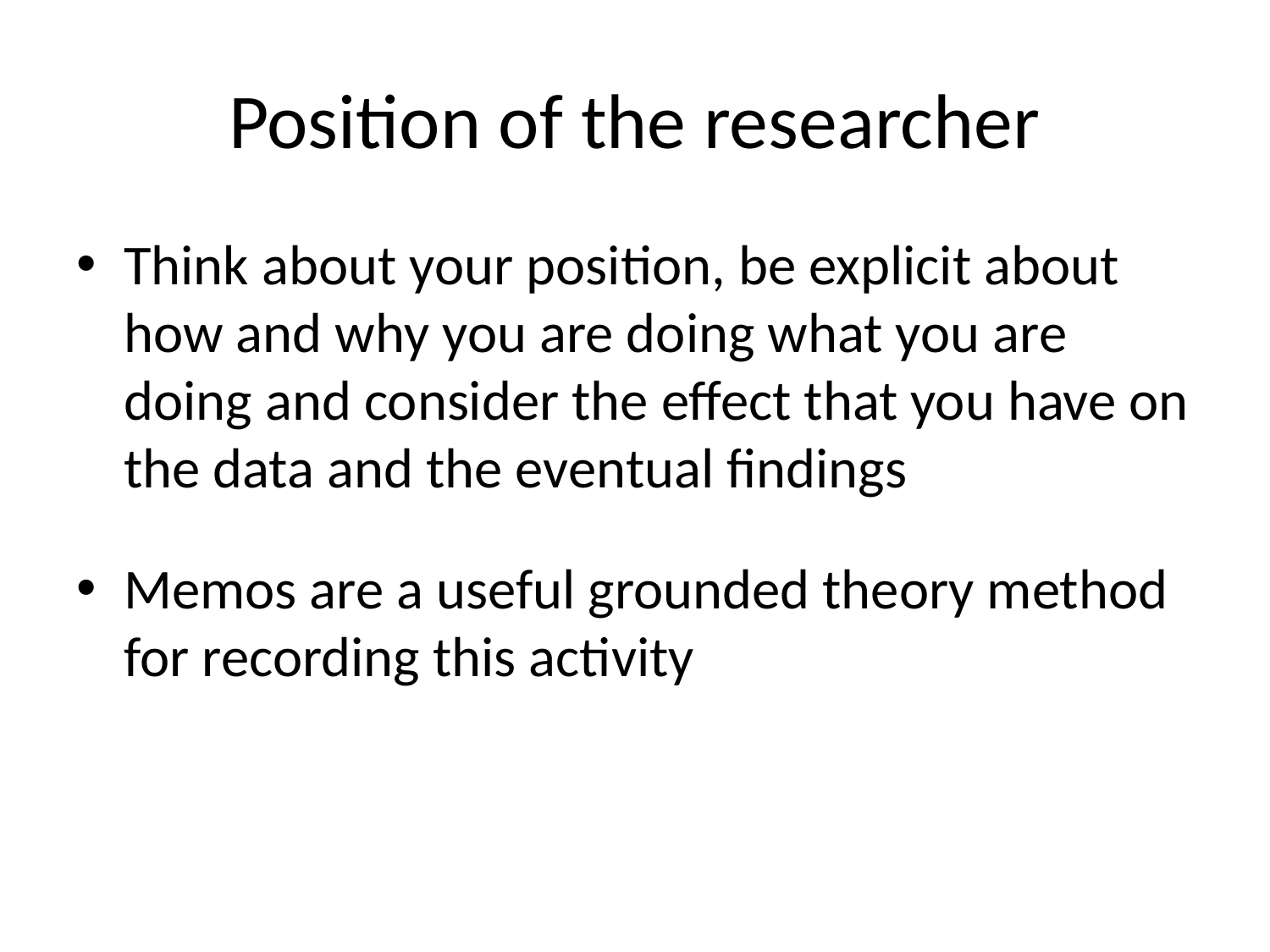

# Position of the researcher
Think about your position, be explicit about how and why you are doing what you are doing and consider the effect that you have on the data and the eventual findings
Memos are a useful grounded theory method for recording this activity